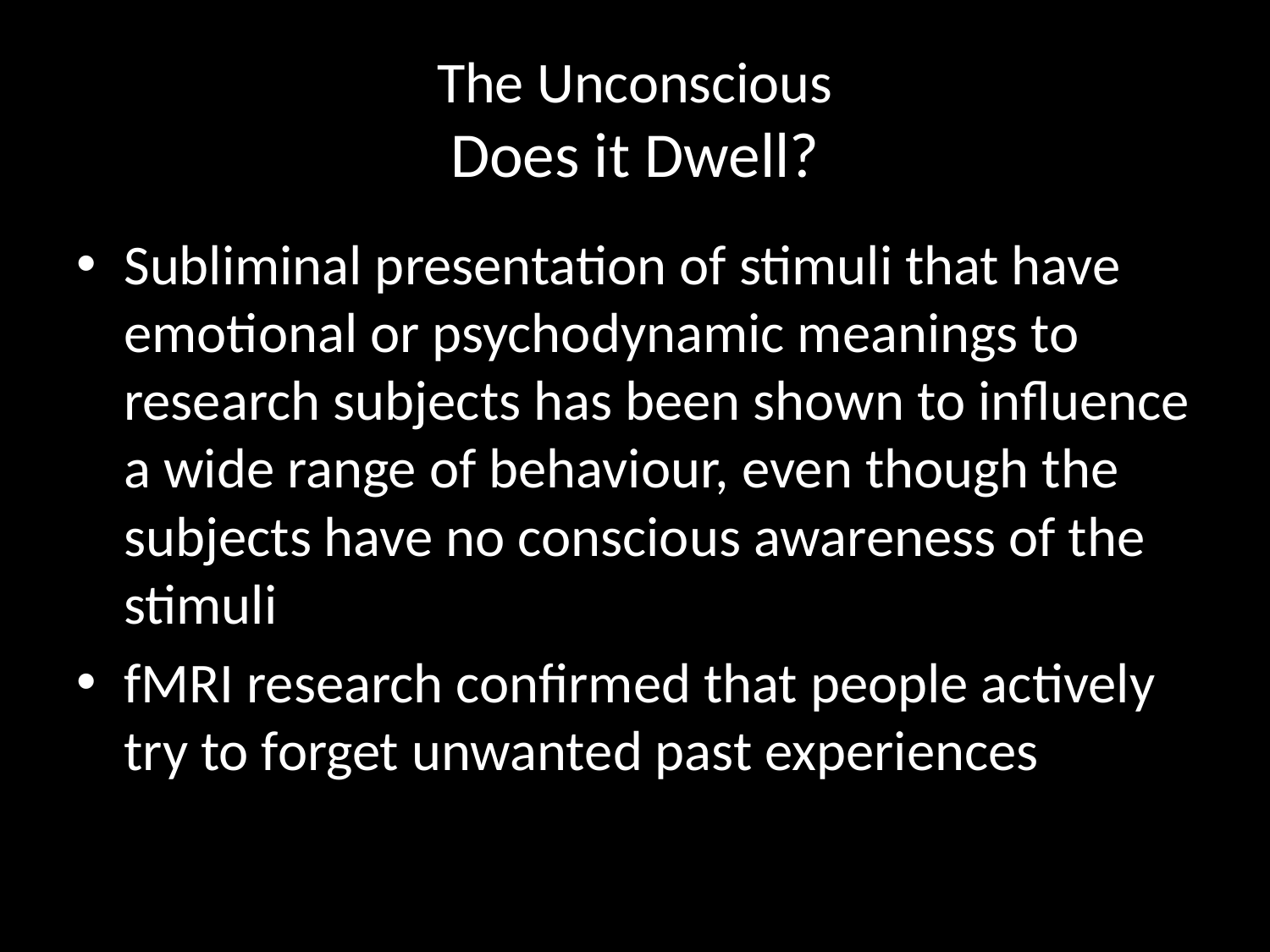

# The Unconscious Does it Dwell?
Subliminal presentation of stimuli that have emotional or psychodynamic meanings to research subjects has been shown to influence a wide range of behaviour, even though the subjects have no conscious awareness of the stimuli
fMRI research confirmed that people actively try to forget unwanted past experiences